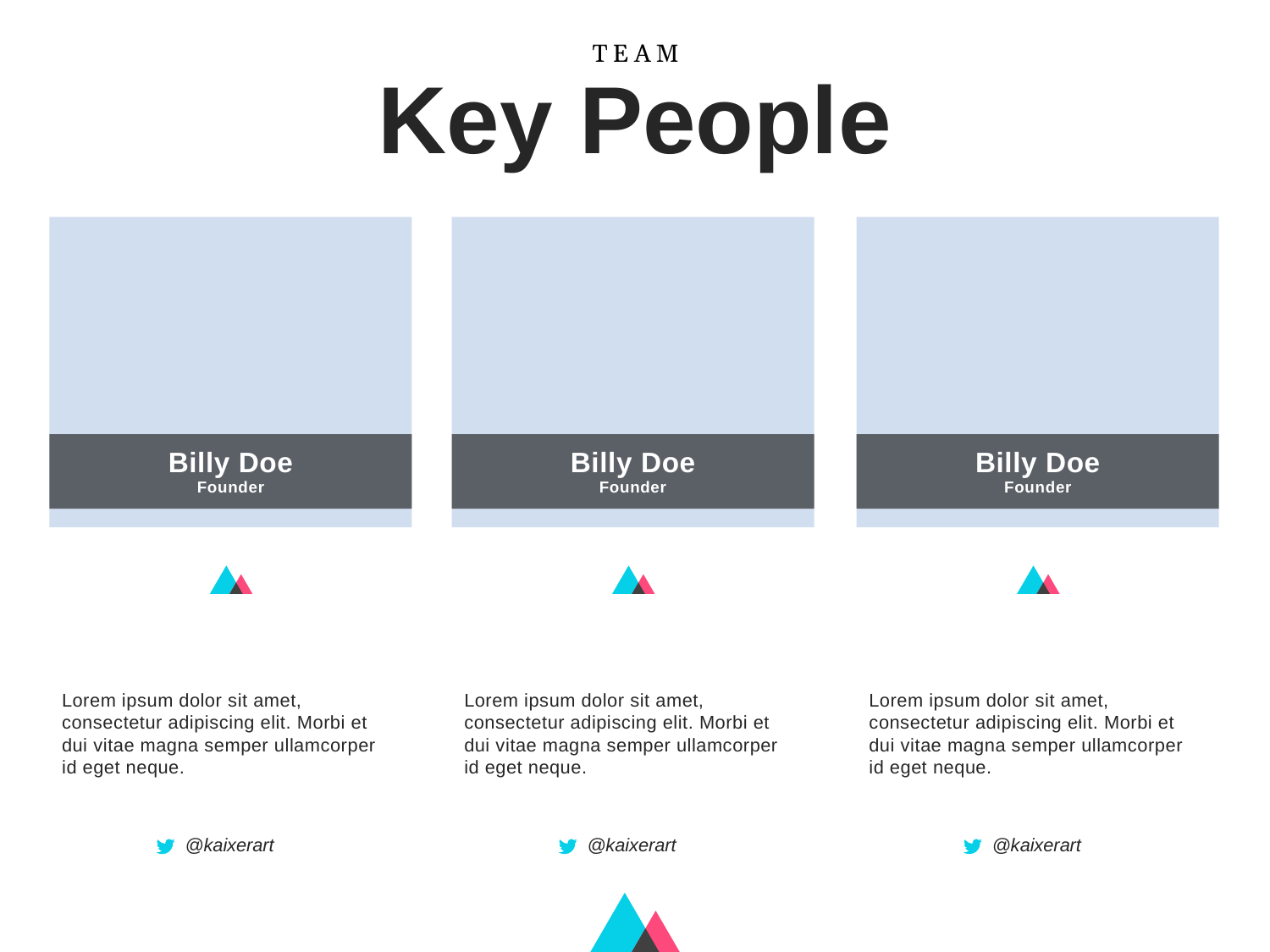

TEAM
Key People
Billy Doe
Founder
Billy Doe
Founder
Billy Doe
Founder

Lorem ipsum dolor sit amet, consectetur adipiscing elit. Morbi et dui vitae magna semper ullamcorper id eget neque.
Lorem ipsum dolor sit amet, consectetur adipiscing elit. Morbi et dui vitae magna semper ullamcorper id eget neque.
Lorem ipsum dolor sit amet, consectetur adipiscing elit. Morbi et dui vitae magna semper ullamcorper id eget neque.
@kaixerart
@kaixerart
@kaixerart